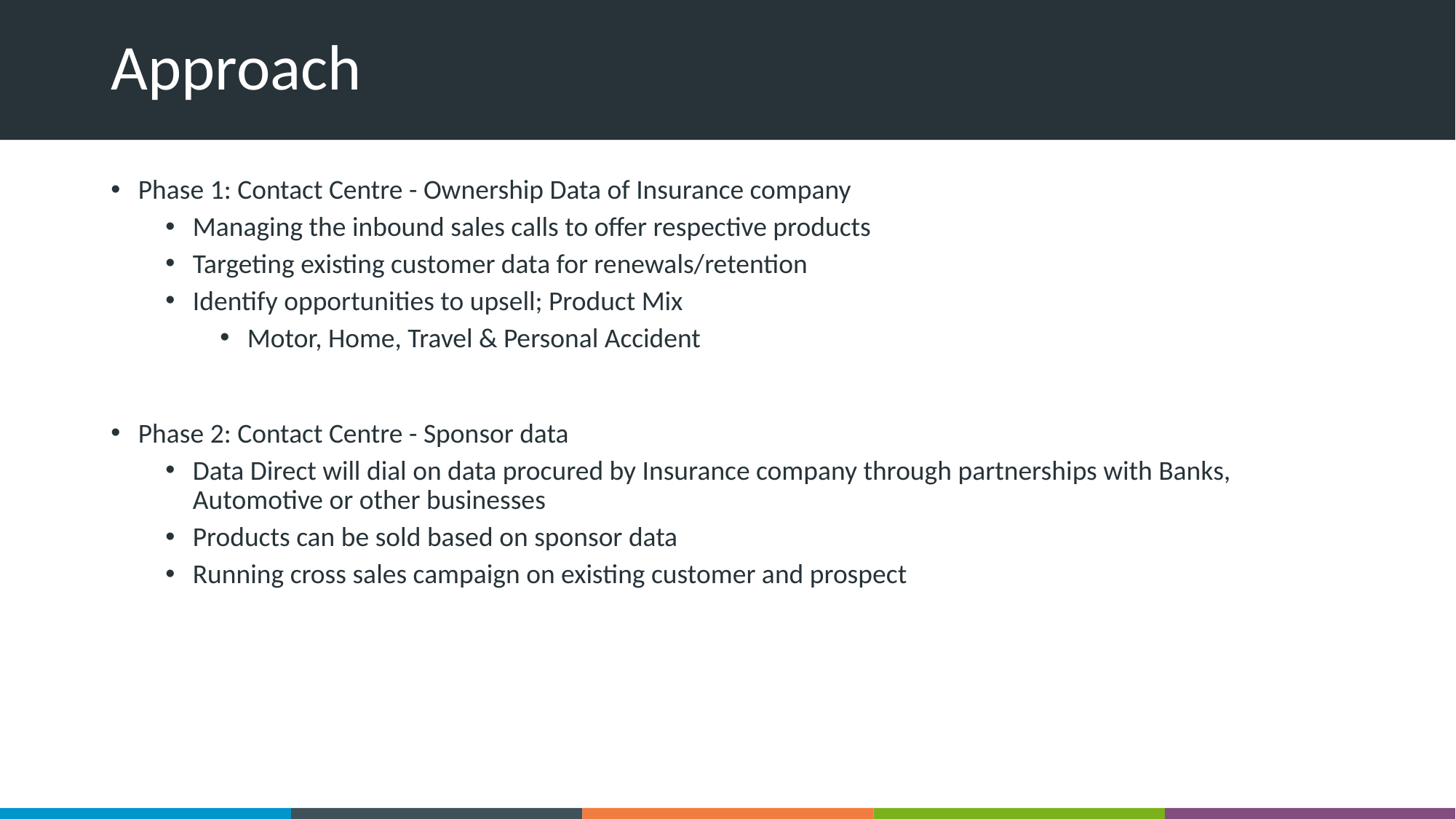

# Approach
Phase 1: Contact Centre - Ownership Data of Insurance company
Managing the inbound sales calls to offer respective products
Targeting existing customer data for renewals/retention
Identify opportunities to upsell; Product Mix
Motor, Home, Travel & Personal Accident

Phase 2: Contact Centre - Sponsor data
Data Direct will dial on data procured by Insurance company through partnerships with Banks, Automotive or other businesses
Products can be sold based on sponsor data
Running cross sales campaign on existing customer and prospect